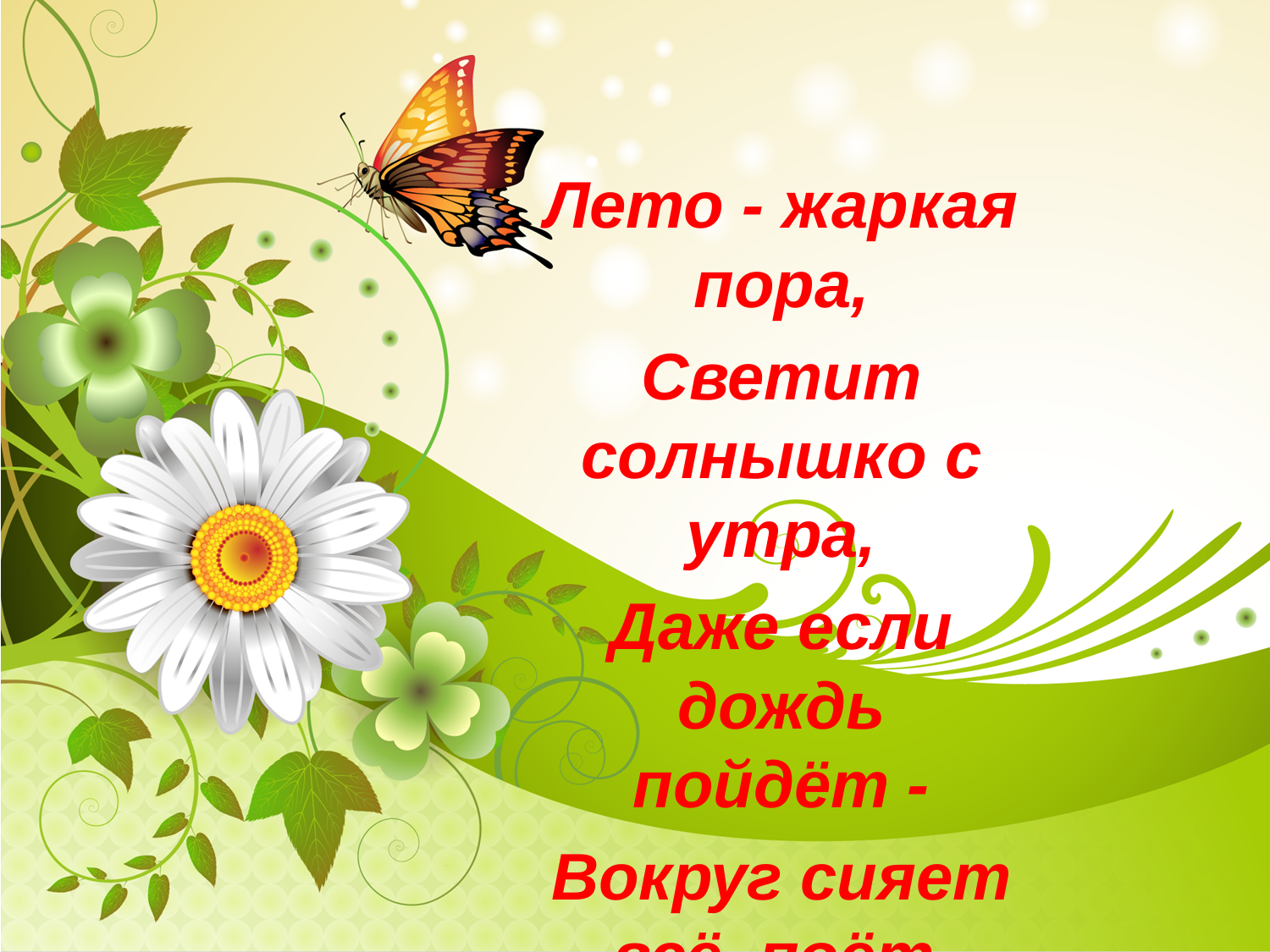

Лето - жаркая пора,
Светит солнышко с утра,
Даже если дождь пойдёт -
Вокруг сияет всё, поёт.

2016 год.

#